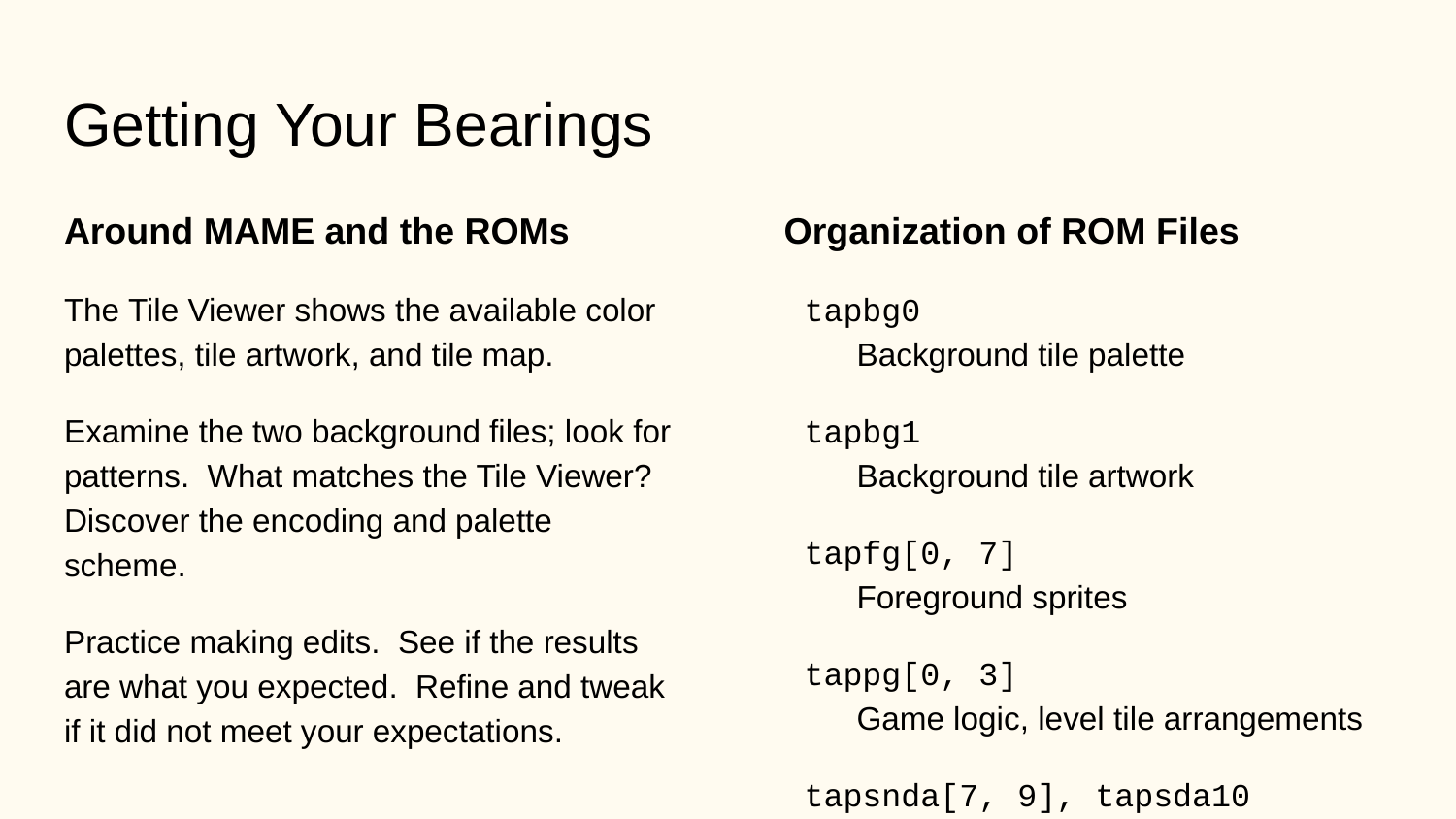

# Getting Your Bearings
Around MAME and the ROMs
The Tile Viewer shows the available color palettes, tile artwork, and tile map.
Examine the two background files; look for patterns.  What matches the Tile Viewer?  Discover the encoding and palette scheme.
Practice making edits.  See if the results are what you expected.  Refine and tweak if it did not meet your expectations.
Organization of ROM Files
tapbg0
Background tile palette
tapbg1
Background tile artwork
tapfg[0, 7]
Foreground sprites
tappg[0, 3]
Game logic, level tile arrangements
tapsnda[7, 9], tapsda10
Sound